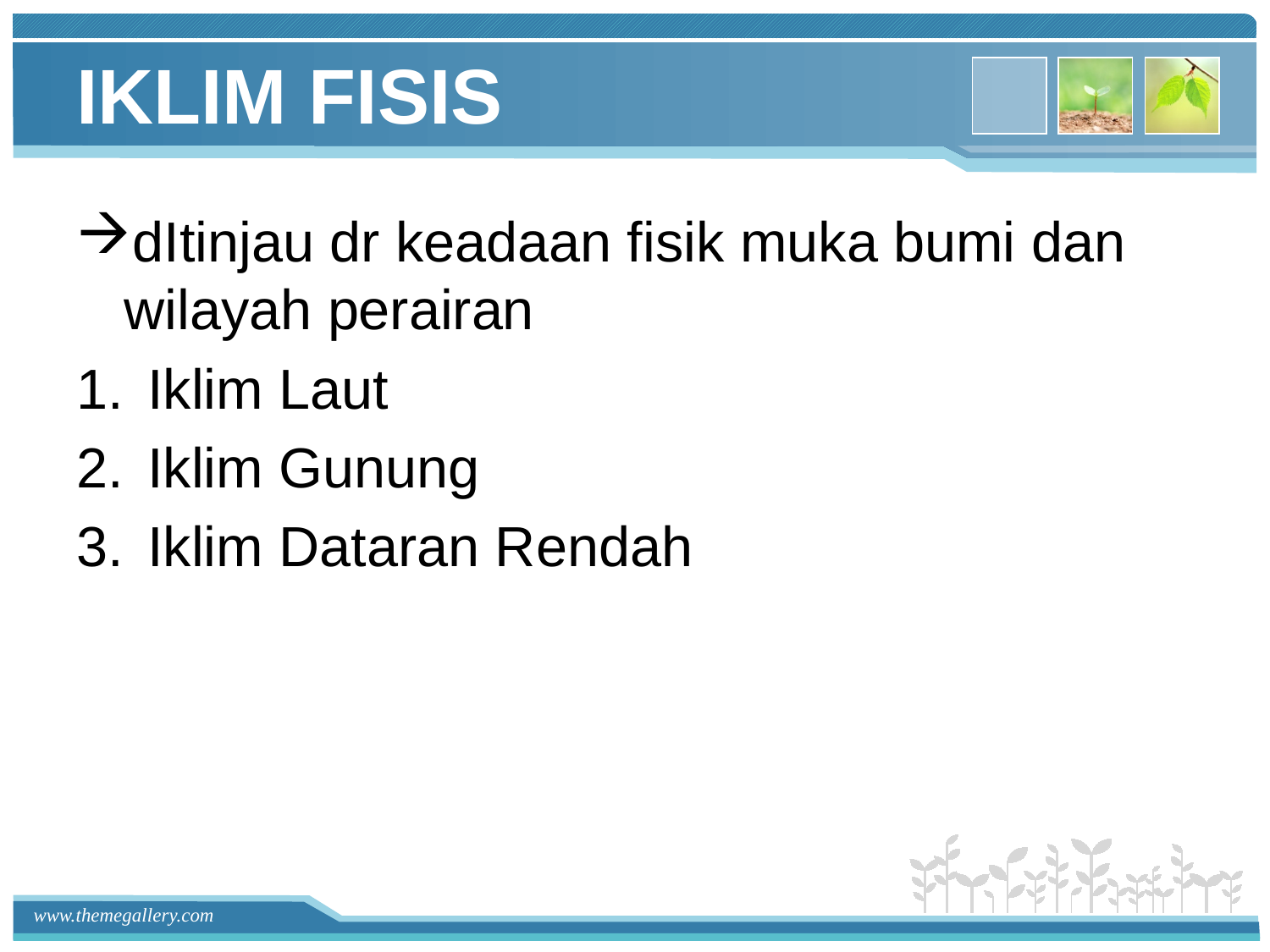

# IKLIM FISIS
dItinjau dr keadaan fisik muka bumi dan wilayah perairan
Iklim Laut
Iklim Gunung
Iklim Dataran Rendah